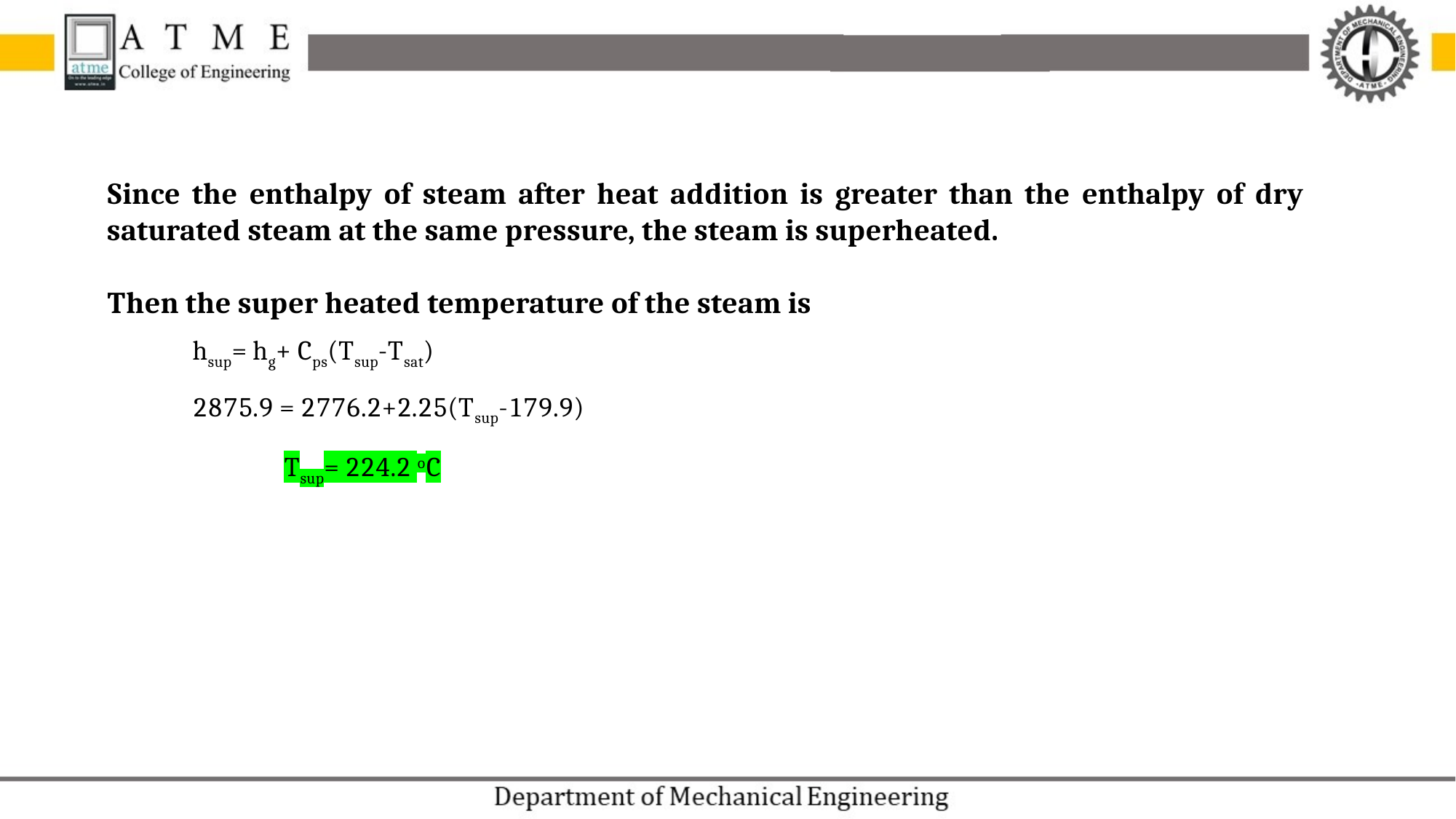

Since the enthalpy of steam after heat addition is greater than the enthalpy of dry saturated steam at the same pressure, the steam is superheated.

Then the super heated temperature of the steam is
hsup= hg+ Cps(Tsup-Tsat)
2875.9 = 2776.2+2.25(Tsup-179.9)
Tsup= 224.2 oC